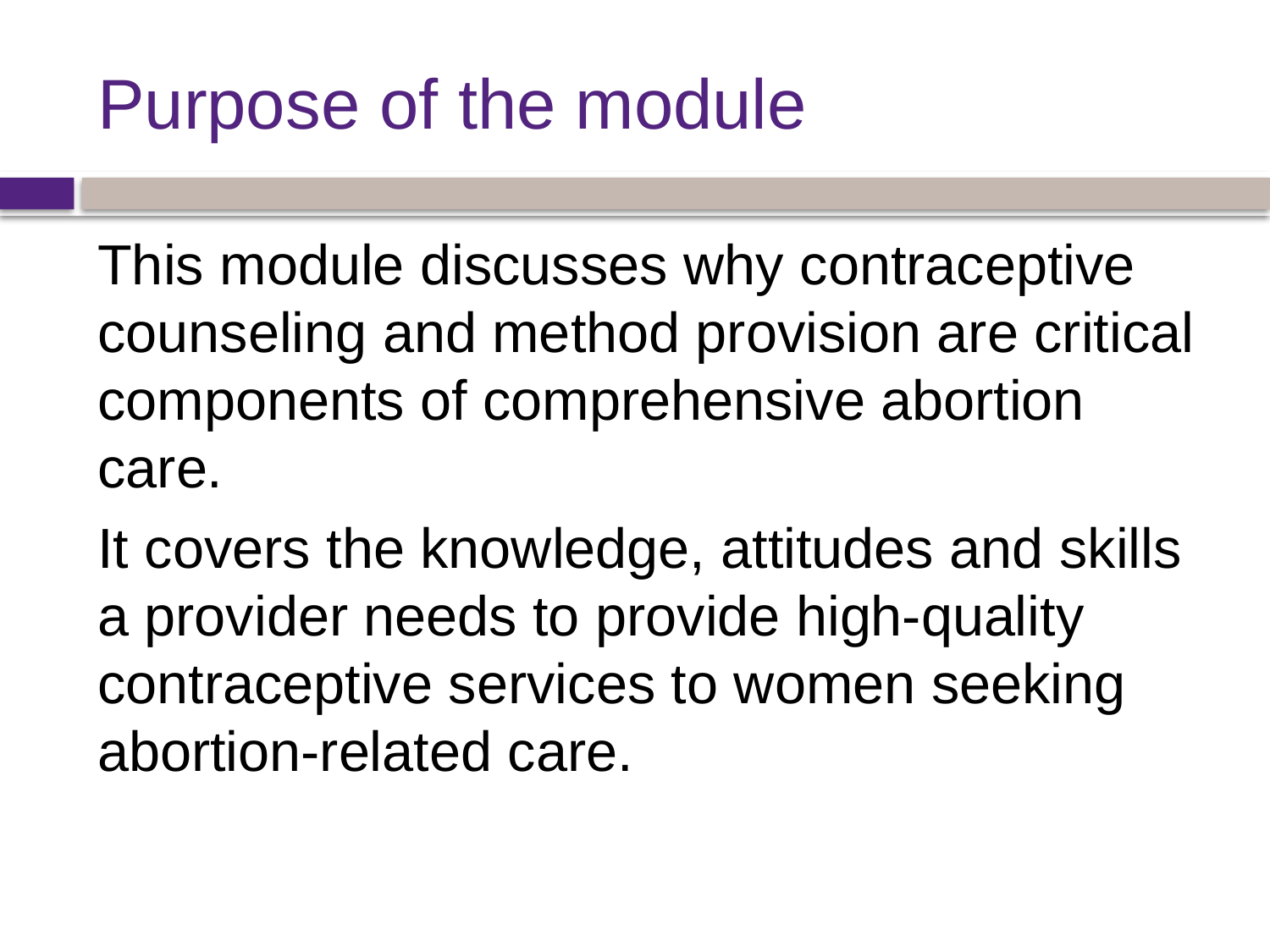

# Purpose of the module
This module discusses why contraceptive counseling and method provision are critical components of comprehensive abortion care.
It covers the knowledge, attitudes and skills a provider needs to provide high-quality contraceptive services to women seeking abortion-related care.